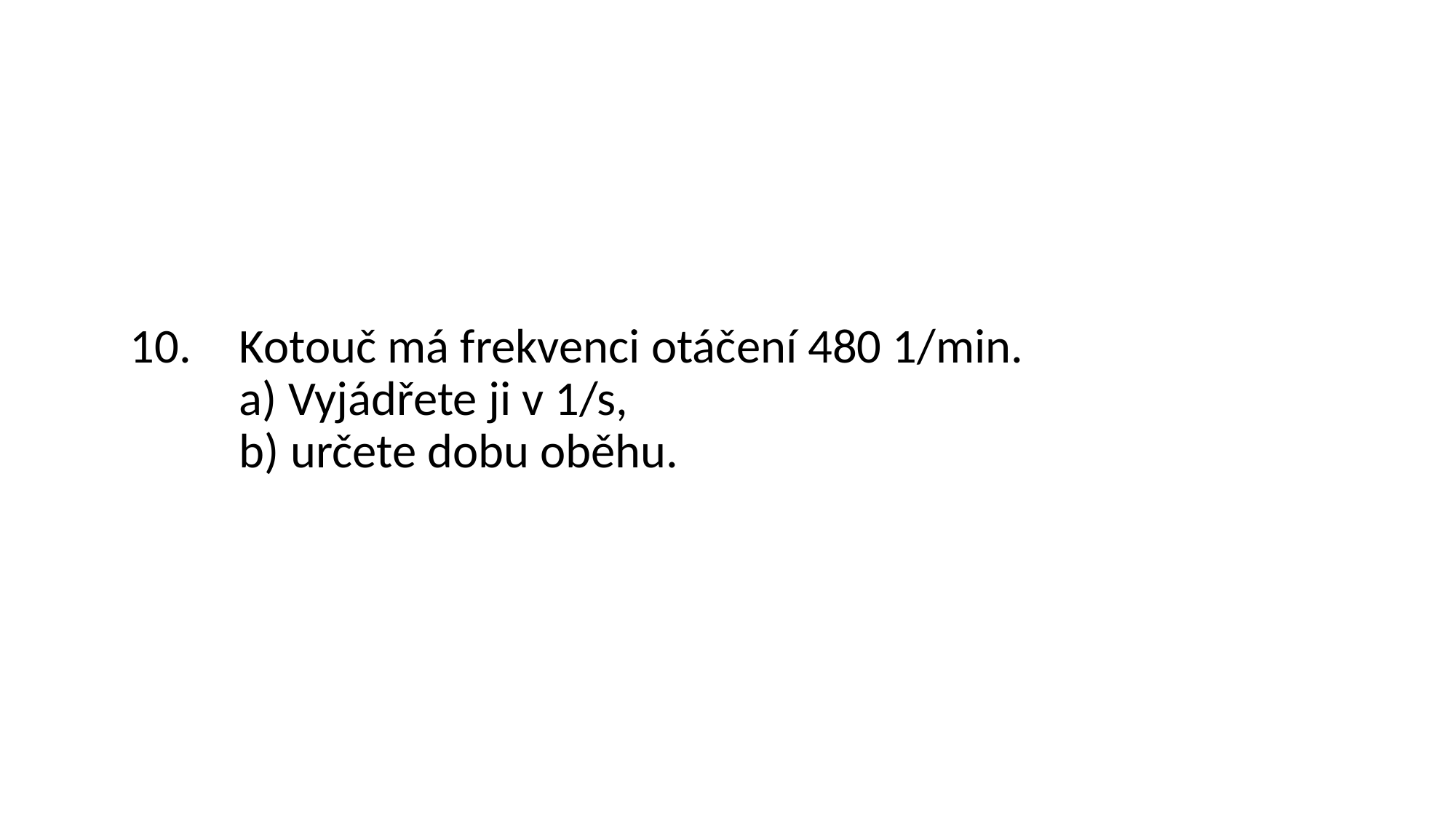

# 10. 	Kotouč má frekvenci otáčení 480 1/min. a) Vyjádřete ji v 1/s, b) určete dobu oběhu.